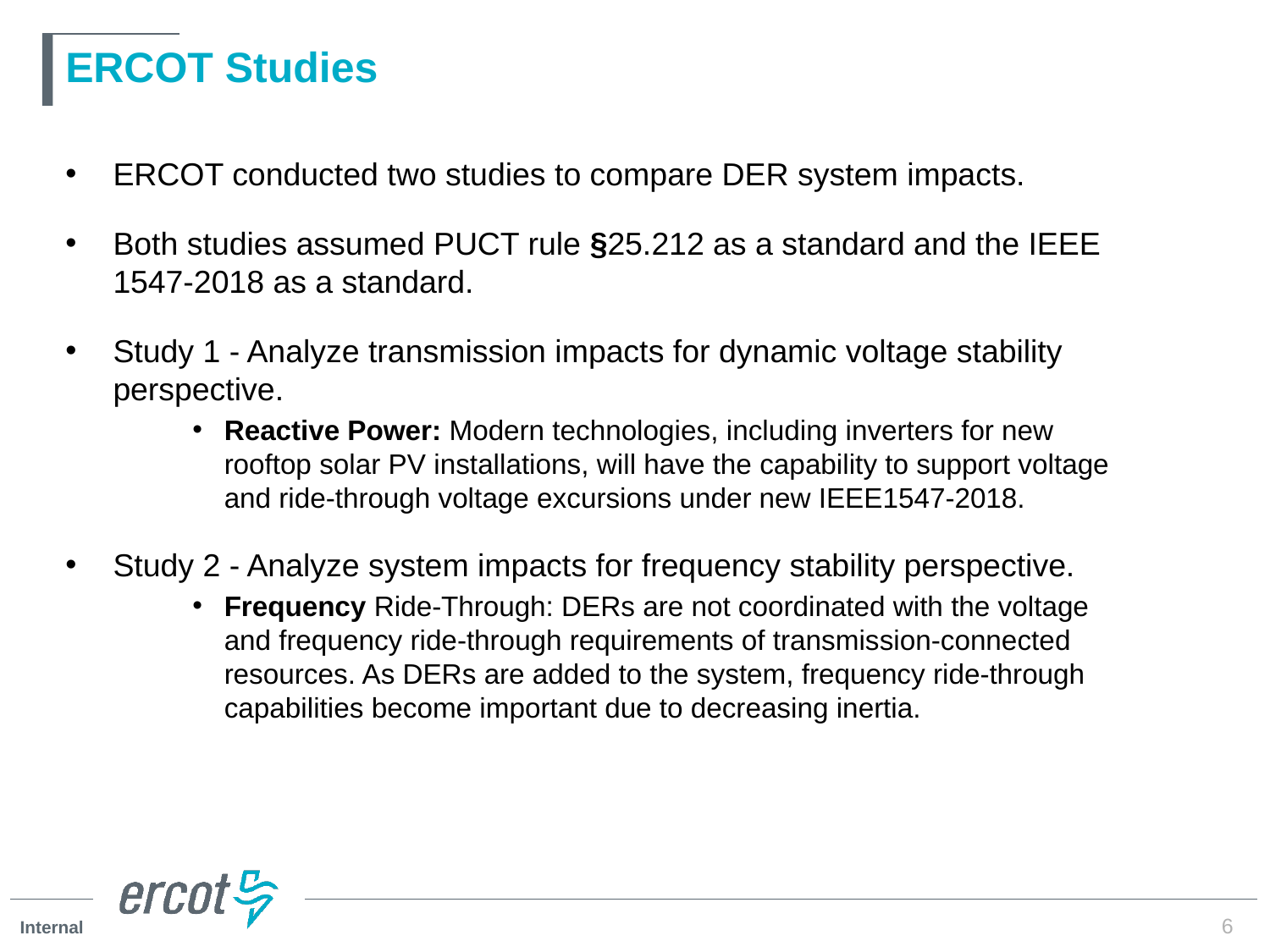

# ERCOT Studies
ERCOT conducted two studies to compare DER system impacts.

Both studies assumed PUCT rule §25.212 as a standard and the IEEE 1547-2018 as a standard.

Study 1 - Analyze transmission impacts for dynamic voltage stability perspective.
Reactive Power: Modern technologies, including inverters for new rooftop solar PV installations, will have the capability to support voltage and ride-through voltage excursions under new IEEE1547-2018.

Study 2 - Analyze system impacts for frequency stability perspective.
Frequency Ride-Through: DERs are not coordinated with the voltage and frequency ride-through requirements of transmission-connected resources. As DERs are added to the system, frequency ride-through capabilities become important due to decreasing inertia.

6